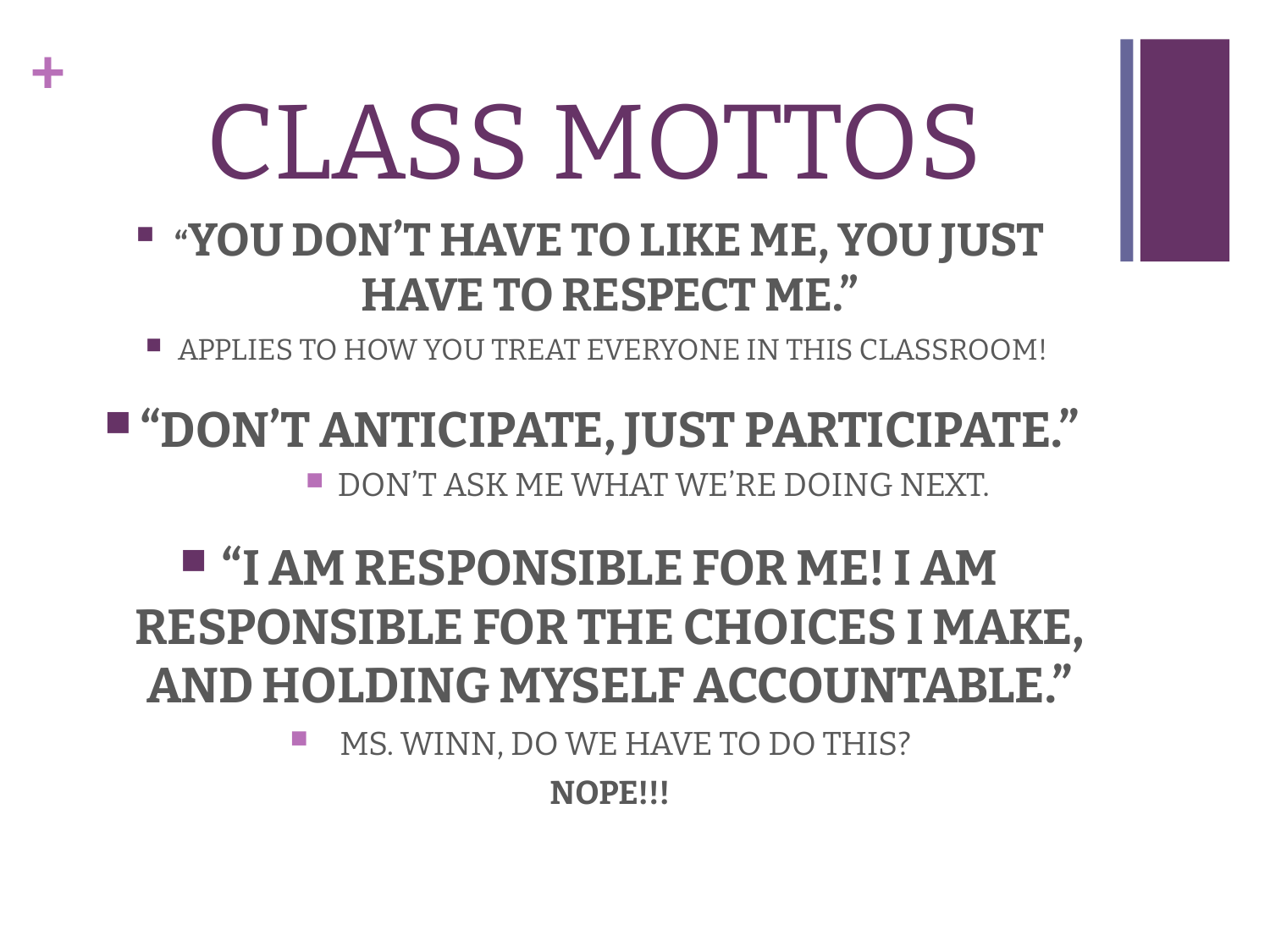

# CLASS MOTTOS
“YOU DON’T HAVE TO LIKE ME, YOU JUST HAVE TO RESPECT ME.”
APPLIES TO HOW YOU TREAT EVERYONE IN THIS CLASSROOM!
“DON’T ANTICIPATE, JUST PARTICIPATE.”
DON’T ASK ME WHAT WE’RE DOING NEXT.
“I AM RESPONSIBLE FOR ME! I AM RESPONSIBLE FOR THE CHOICES I MAKE, AND HOLDING MYSELF ACCOUNTABLE.”
MS. WINN, DO WE HAVE TO DO THIS?
NOPE!!!